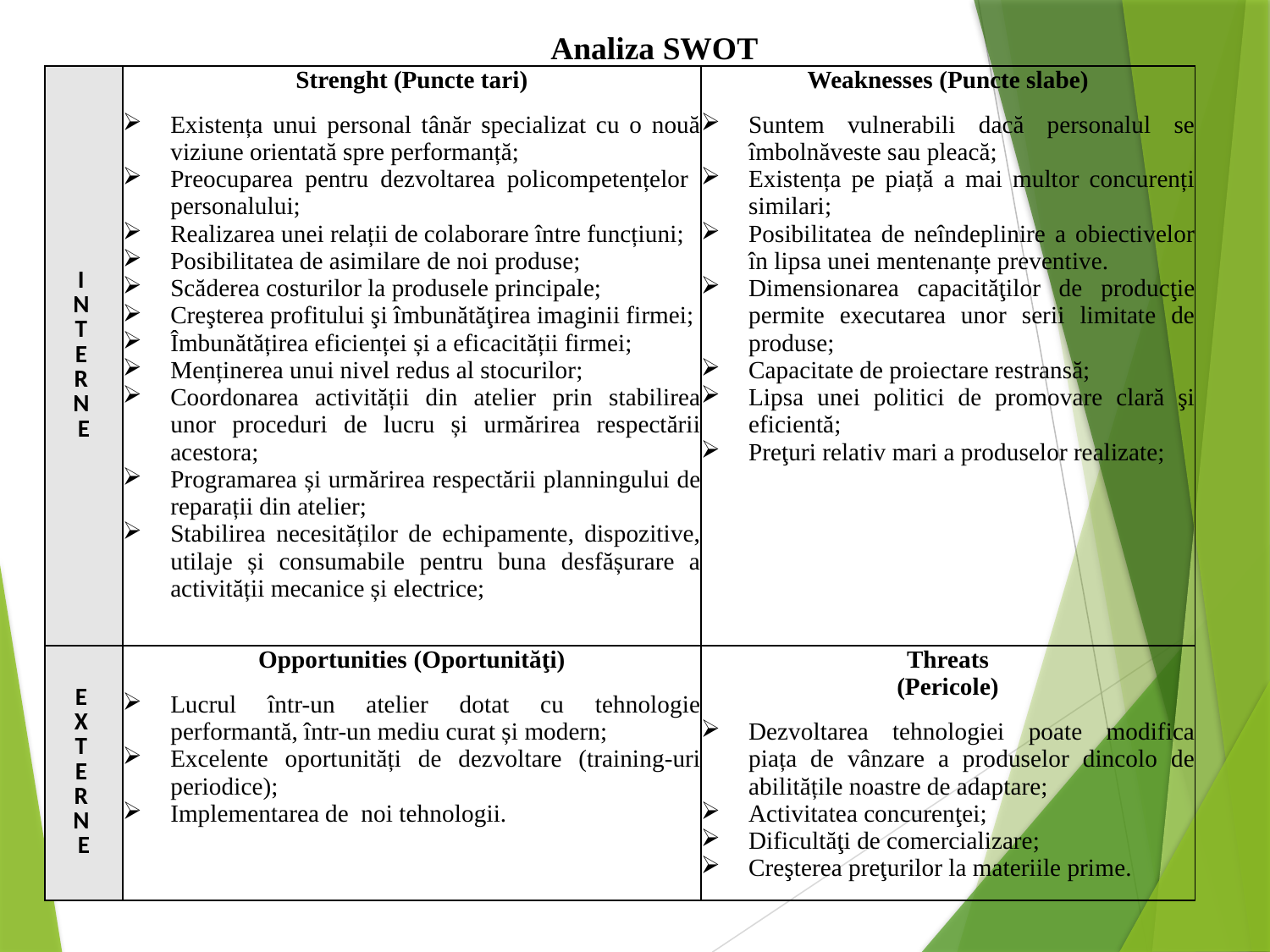

Analiza SWOT
| I N T E R N E | Strenght (Puncte tari) Existența unui personal tânăr specializat cu o nouă viziune orientată spre performanță; Preocuparea pentru dezvoltarea policompetențelor personalului; Realizarea unei relații de colaborare între funcțiuni; Posibilitatea de asimilare de noi produse; Scăderea costurilor la produsele principale; Creşterea profitului şi îmbunătăţirea imaginii firmei; Îmbunătățirea eficienței și a eficacității firmei; Menținerea unui nivel redus al stocurilor; Coordonarea activității din atelier prin stabilirea unor proceduri de lucru și urmărirea respectării acestora; Programarea și urmărirea respectării planningului de reparații din atelier; Stabilirea necesităților de echipamente, dispozitive, utilaje și consumabile pentru buna desfășurare a activității mecanice și electrice; | Weaknesses (Puncte slabe) Suntem vulnerabili dacă personalul se îmbolnăveste sau pleacă; Existența pe piață a mai multor concurenți similari; Posibilitatea de neîndeplinire a obiectivelor în lipsa unei mentenanțe preventive. Dimensionarea capacităţilor de producţie permite executarea unor serii limitate de produse; Capacitate de proiectare restransă; Lipsa unei politici de promovare clară şi eficientă; Preţuri relativ mari a produselor realizate; |
| --- | --- | --- |
| E X T E R N E | Opportunities (Oportunităţi) Lucrul într-un atelier dotat cu tehnologie performantă, într-un mediu curat și modern; Excelente oportunități de dezvoltare (training-uri periodice); Implementarea de noi tehnologii. | Threats (Pericole) Dezvoltarea tehnologiei poate modifica piața de vânzare a produselor dincolo de abilitățile noastre de adaptare; Activitatea concurenţei; Dificultăţi de comercializare; Creşterea preţurilor la materiile prime. |